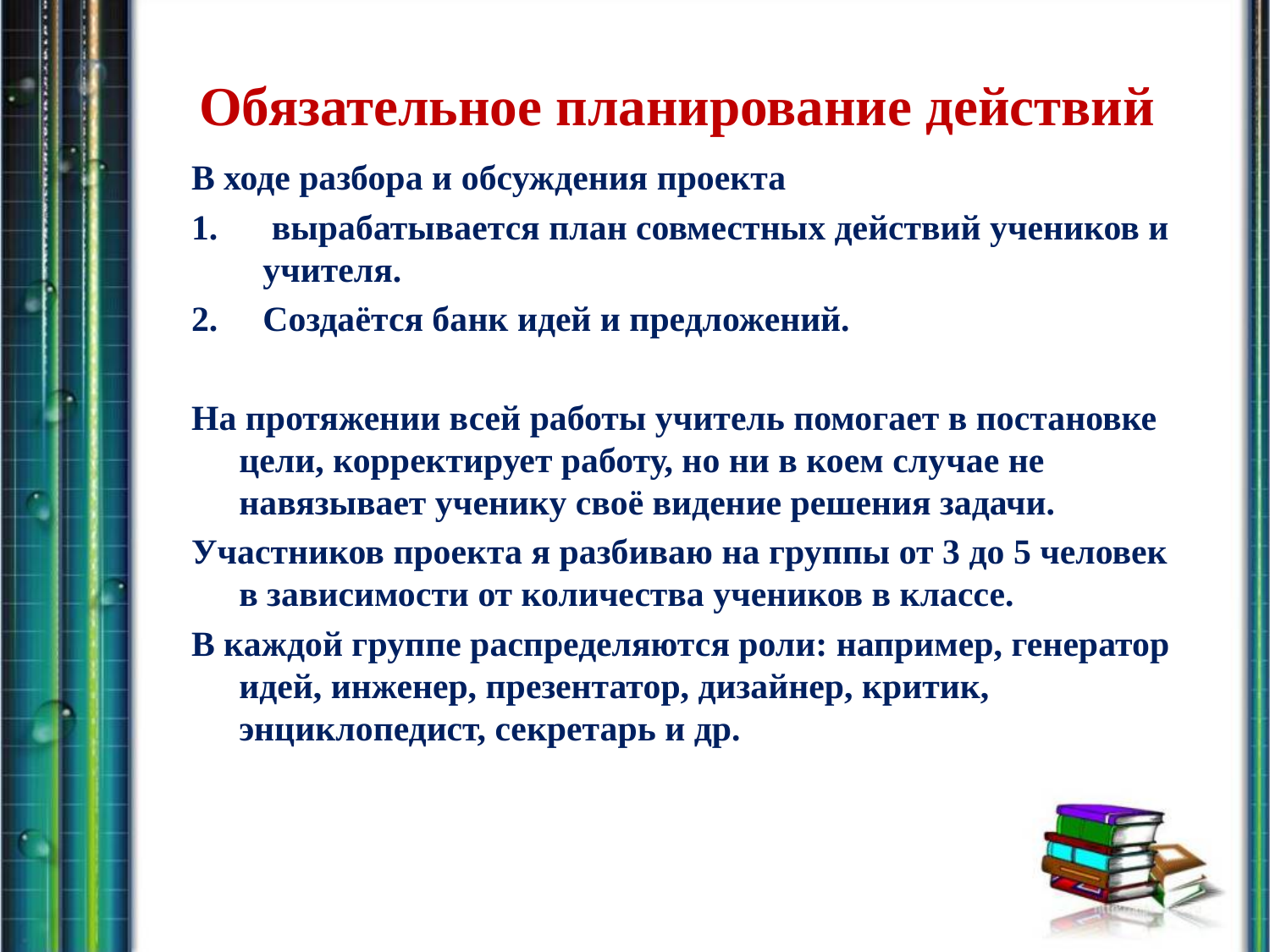

# Обязательное планирование действий
В ходе разбора и обсуждения проекта
 вырабатывается план совместных действий учеников и учителя.
Создаётся банк идей и предложений.

На протяжении всей работы учитель помогает в постановке цели, корректирует работу, но ни в коем случае не навязывает ученику своё видение решения задачи.
Участников проекта я разбиваю на группы от 3 до 5 человек в зависимости от количества учеников в классе.
В каждой группе распределяются роли: например, генератор идей, инженер, презентатор, дизайнер, критик, энциклопедист, секретарь и др.